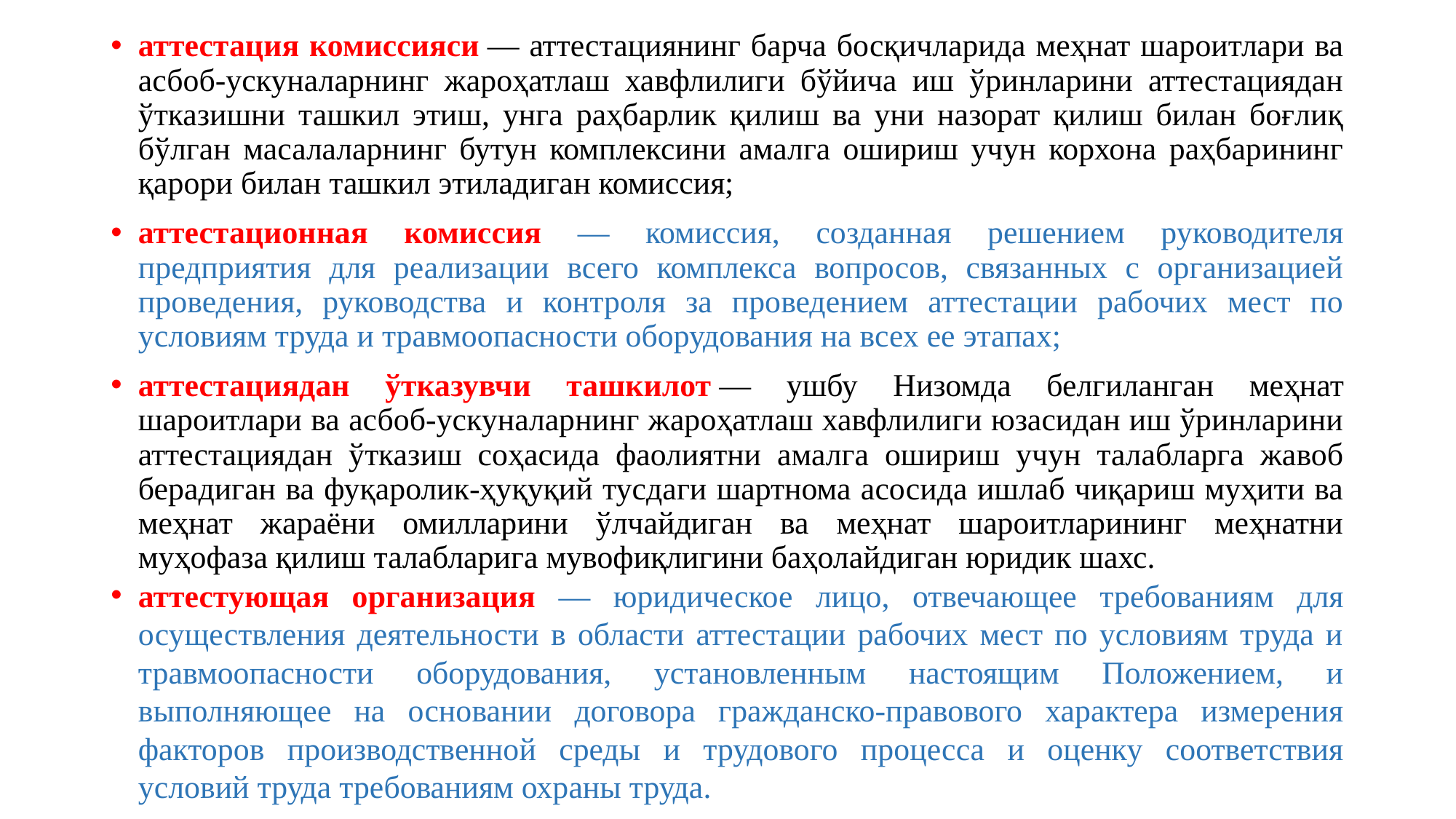

аттестация комиссияси — аттестациянинг барча босқичларида меҳнат шароитлари ва асбоб-ускуналарнинг жароҳатлаш хавфлилиги бўйича иш ўринларини аттестациядан ўтказишни ташкил этиш, унга раҳбарлик қилиш ва уни назорат қилиш билан боғлиқ бўлган масалаларнинг бутун комплексини амалга ошириш учун корхона раҳбарининг қарори билан ташкил этиладиган комиссия;
аттестационная комиссия — комиссия, созданная решением руководителя предприятия для реализации всего комплекса вопросов, связанных с организацией проведения, руководства и контроля за проведением аттестации рабочих мест по условиям труда и травмоопасности оборудования на всех ее этапах;
аттестациядан ўтказувчи ташкилот — ушбу Низомда белгиланган меҳнат шароитлари ва асбоб-ускуналарнинг жароҳатлаш хавфлилиги юзасидан иш ўринларини аттестациядан ўтказиш соҳасида фаолиятни амалга ошириш учун талабларга жавоб берадиган ва фуқаролик-ҳуқуқий тусдаги шартнома асосида ишлаб чиқариш муҳити ва меҳнат жараёни омилларини ўлчайдиган ва меҳнат шароитларининг меҳнатни муҳофаза қилиш талабларига мувофиқлигини баҳолайдиган юридик шахс.
аттестующая организация — юридическое лицо, отвечающее требованиям для осуществления деятельности в области аттестации рабочих мест по условиям труда и травмоопасности оборудования, установленным настоящим Положением, и выполняющее на основании договора гражданско-правового характера измерения факторов производственной среды и трудового процесса и оценку соответствия условий труда требованиям охраны труда.